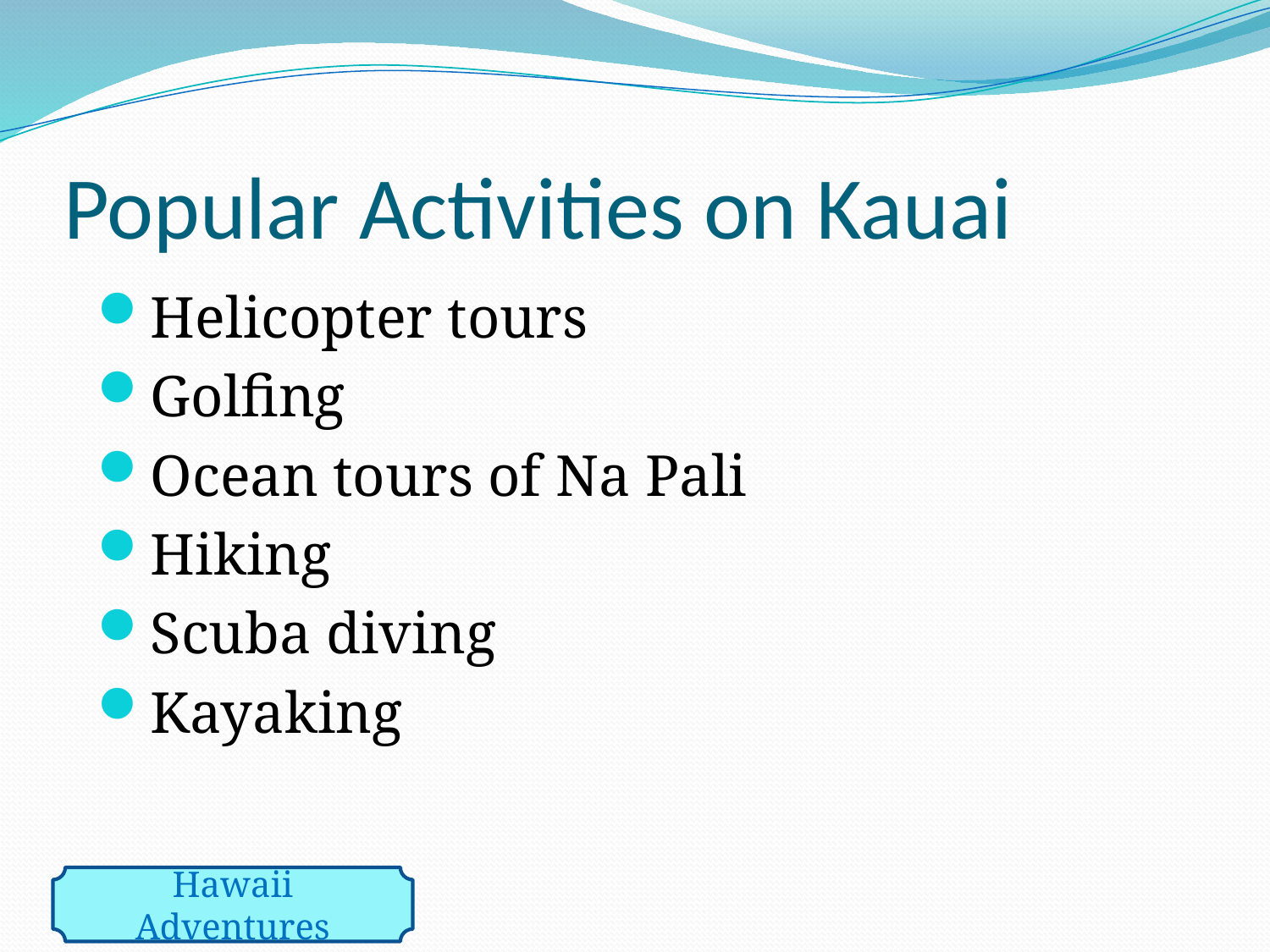

# Popular Activities on Kauai
Helicopter tours
Golfing
Ocean tours of Na Pali
Hiking
Scuba diving
Kayaking